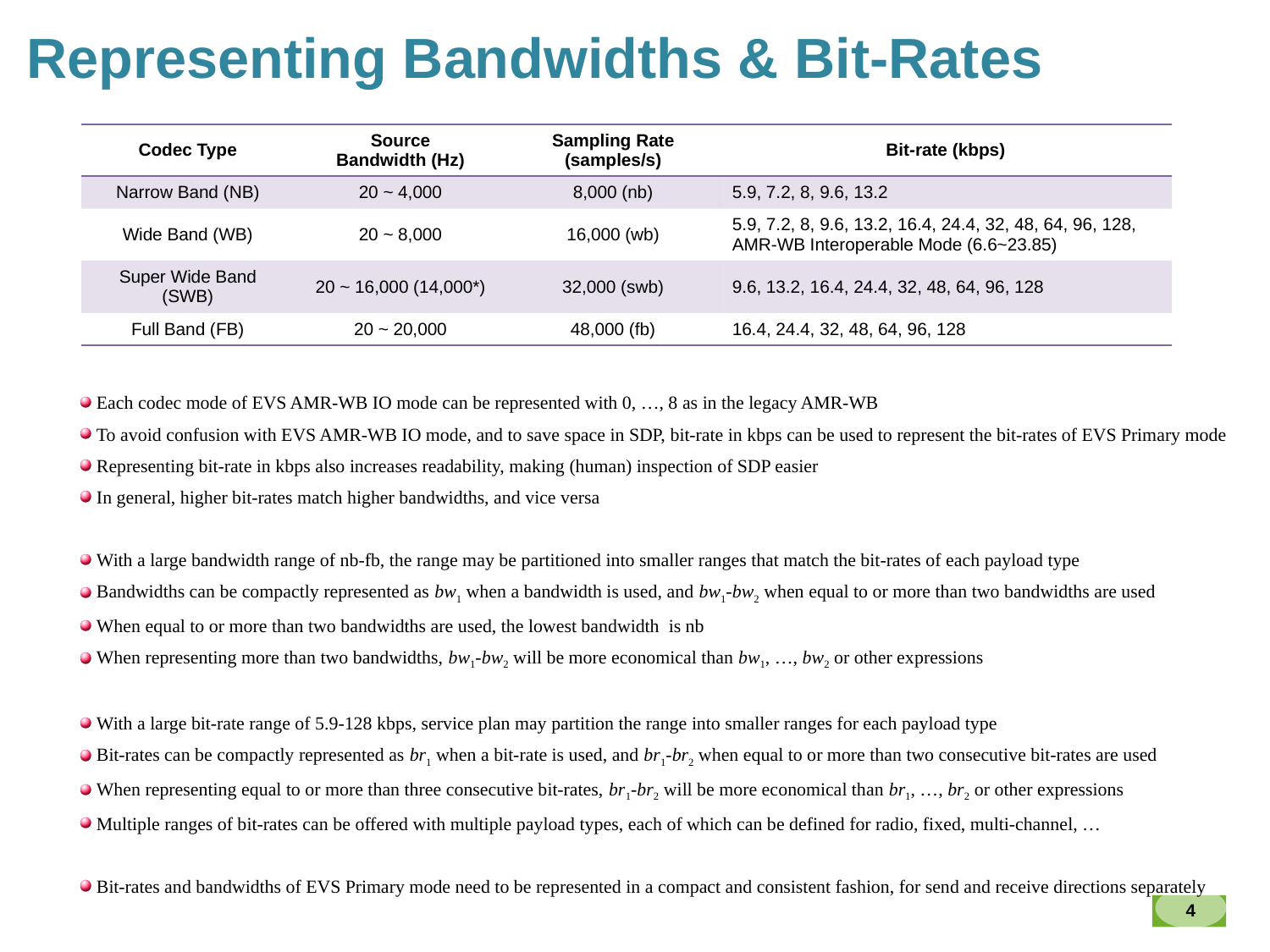

Representing Bandwidths & Bit-Rates
| Codec Type | Source Bandwidth (Hz) | Sampling Rate (samples/s) | Bit-rate (kbps) |
| --- | --- | --- | --- |
| Narrow Band (NB) | 20 ~ 4,000 | 8,000 (nb) | 5.9, 7.2, 8, 9.6, 13.2 |
| Wide Band (WB) | 20 ~ 8,000 | 16,000 (wb) | 5.9, 7.2, 8, 9.6, 13.2, 16.4, 24.4, 32, 48, 64, 96, 128, AMR-WB Interoperable Mode (6.6~23.85) |
| Super Wide Band (SWB) | 20 ~ 16,000 (14,000\*) | 32,000 (swb) | 9.6, 13.2, 16.4, 24.4, 32, 48, 64, 96, 128 |
| Full Band (FB) | 20 ~ 20,000 | 48,000 (fb) | 16.4, 24.4, 32, 48, 64, 96, 128 |
 Each codec mode of EVS AMR-WB IO mode can be represented with 0, …, 8 as in the legacy AMR-WB
 To avoid confusion with EVS AMR-WB IO mode, and to save space in SDP, bit-rate in kbps can be used to represent the bit-rates of EVS Primary mode
 Representing bit-rate in kbps also increases readability, making (human) inspection of SDP easier
 In general, higher bit-rates match higher bandwidths, and vice versa

 With a large bandwidth range of nb-fb, the range may be partitioned into smaller ranges that match the bit-rates of each payload type
 Bandwidths can be compactly represented as bw1 when a bandwidth is used, and bw1-bw2 when equal to or more than two bandwidths are used
 When equal to or more than two bandwidths are used, the lowest bandwidth  is nb
 When representing more than two bandwidths, bw1-bw2 will be more economical than bw1, …, bw2 or other expressions

 With a large bit-rate range of 5.9-128 kbps, service plan may partition the range into smaller ranges for each payload type
 Bit-rates can be compactly represented as br1 when a bit-rate is used, and br1-br2 when equal to or more than two consecutive bit-rates are used
 When representing equal to or more than three consecutive bit-rates, br1-br2 will be more economical than br1, …, br2 or other expressions
 Multiple ranges of bit-rates can be offered with multiple payload types, each of which can be defined for radio, fixed, multi-channel, …

 Bit-rates and bandwidths of EVS Primary mode need to be represented in a compact and consistent fashion, for send and receive directions separately